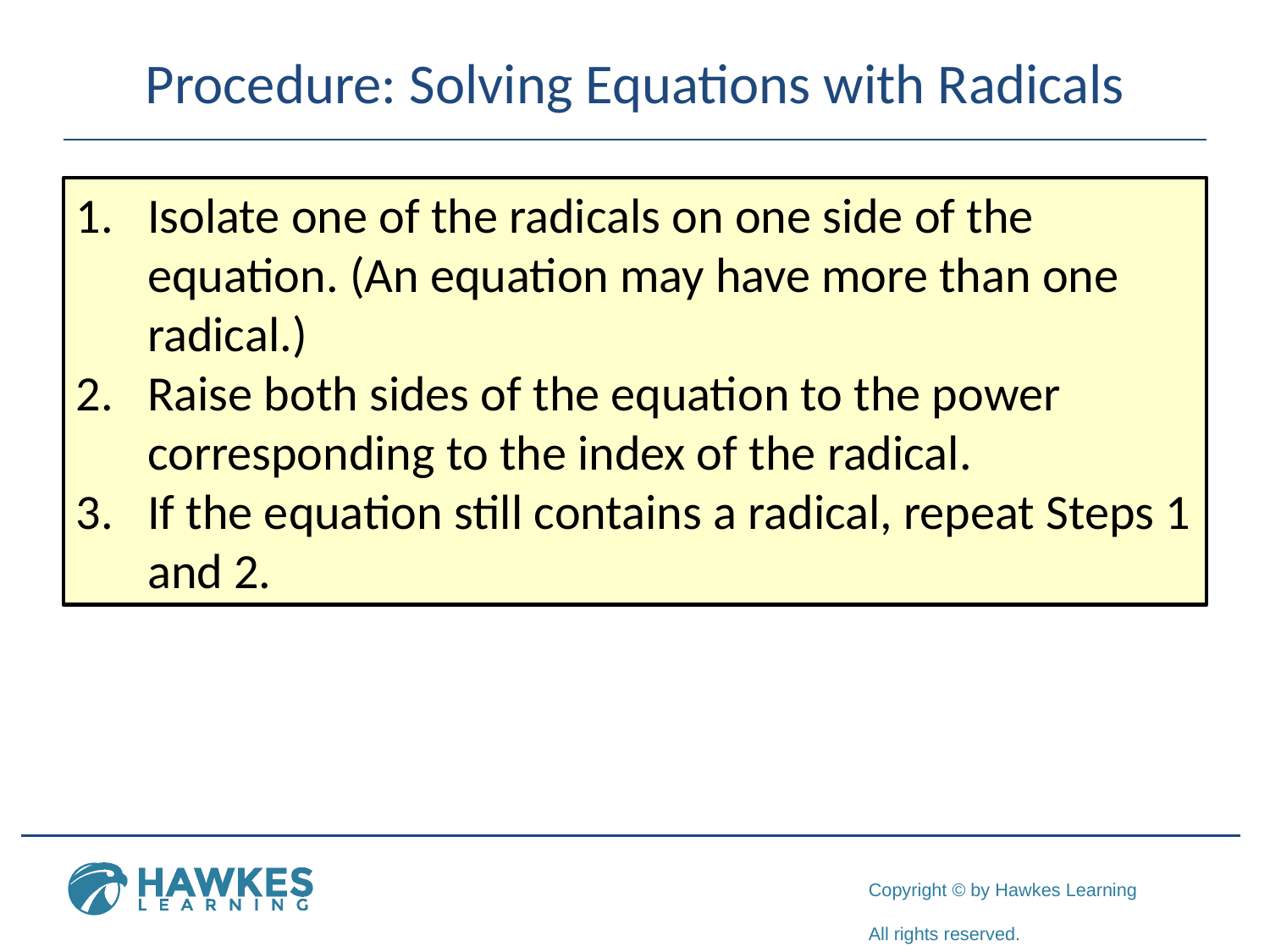

# Procedure: Solving Equations with Radicals
Isolate one of the radicals on one side of the equation. (An equation may have more than one radical.)
Raise both sides of the equation to the power corresponding to the index of the radical.
If the equation still contains a radical, repeat Steps 1 and 2.